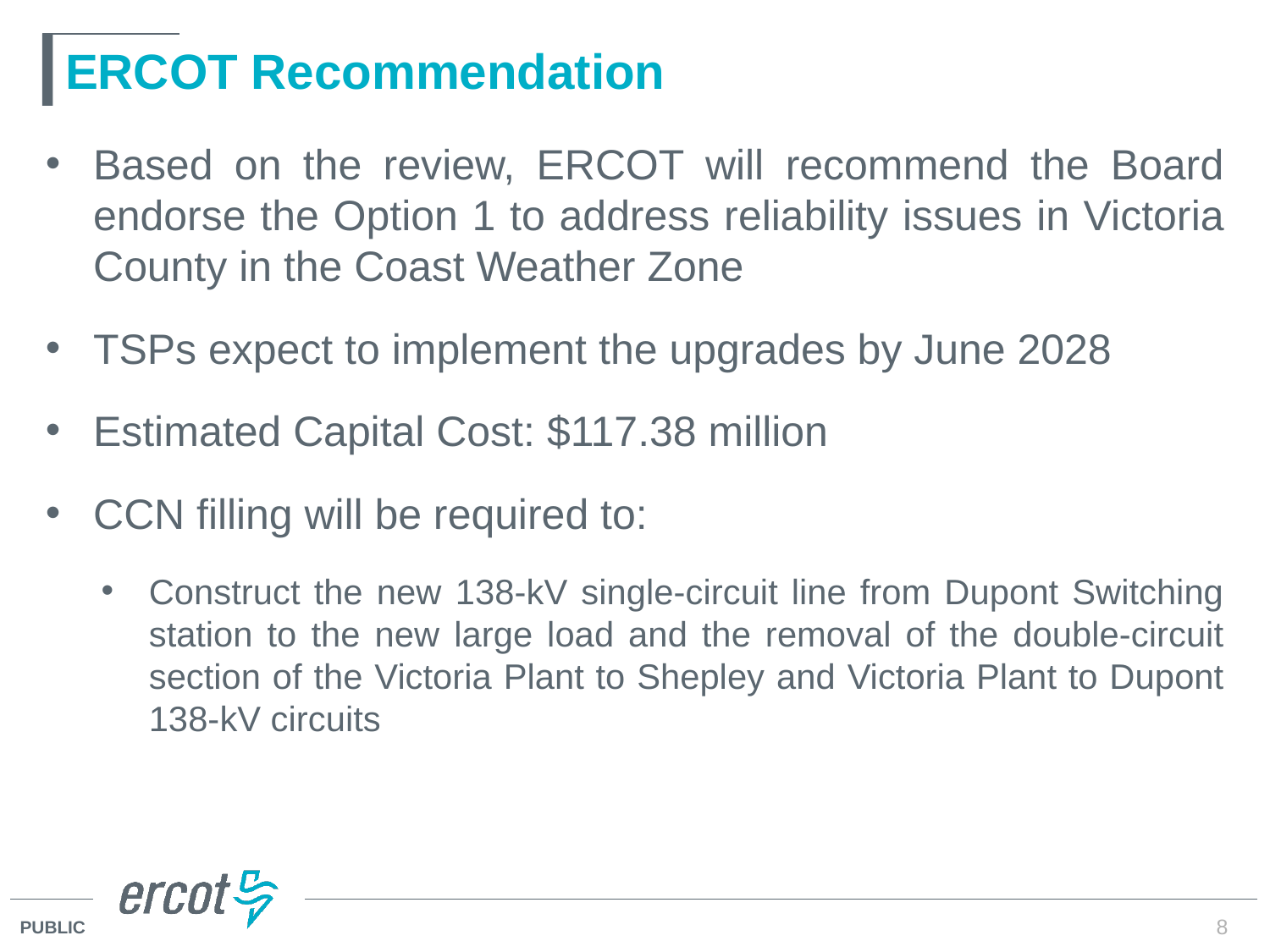

# ERCOT Recommendation
Based on the review, ERCOT will recommend the Board endorse the Option 1 to address reliability issues in Victoria County in the Coast Weather Zone
TSPs expect to implement the upgrades by June 2028
Estimated Capital Cost: $117.38 million
CCN filling will be required to:
Construct the new 138-kV single-circuit line from Dupont Switching station to the new large load and the removal of the double-circuit section of the Victoria Plant to Shepley and Victoria Plant to Dupont 138-kV circuits

8